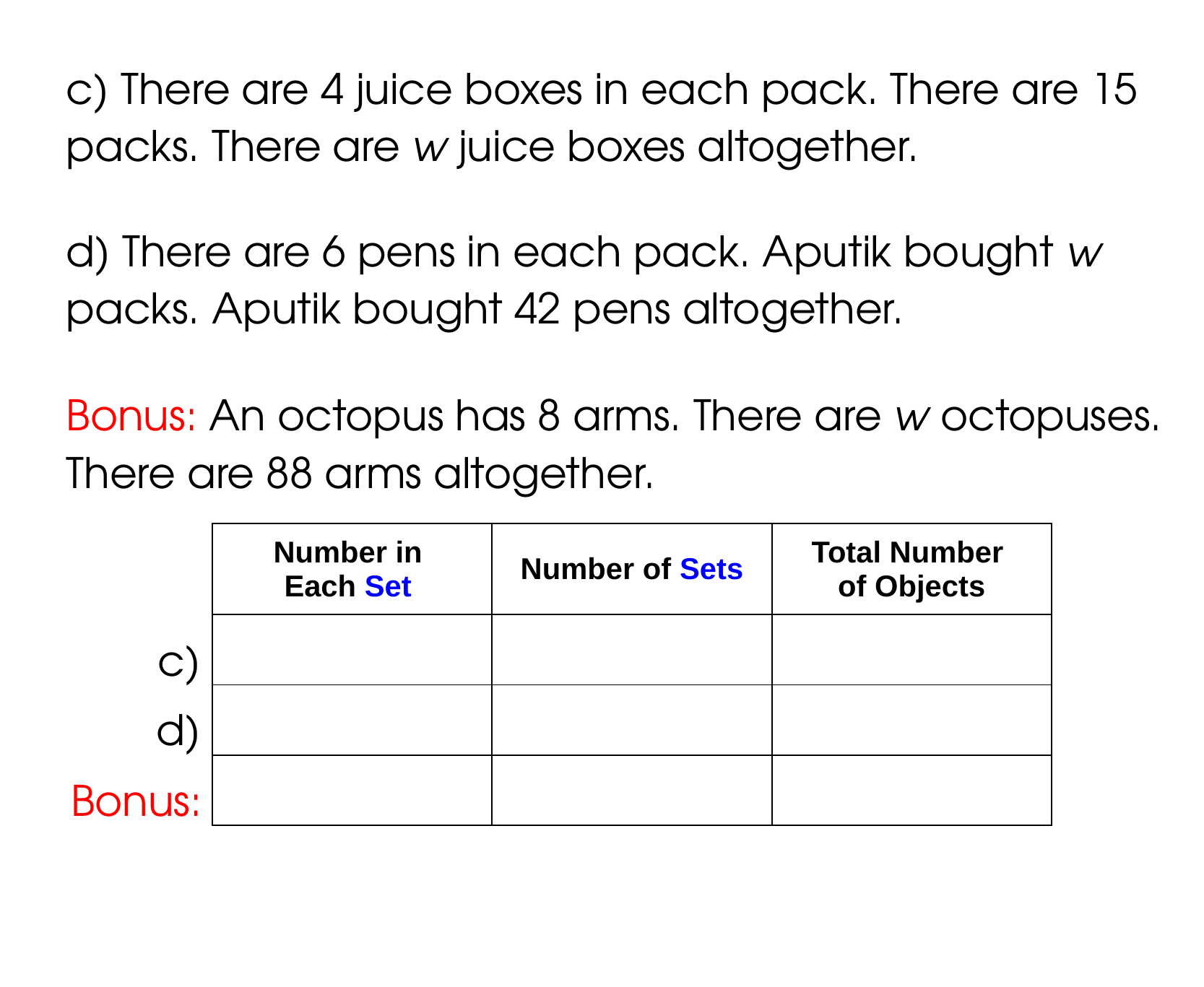

c) There are 4 juice boxes in each pack. There are 15 packs. There are w juice boxes altogether.
d) There are 6 pens in each pack. Aputik bought w packs. Aputik bought 42 pens altogether.
Bonus: An octopus has 8 arms. There are w octopuses. There are 88 arms altogether.
| Number in ​Each Set | Number of Sets | Total Number of Objects |
| --- | --- | --- |
|  |  |  |
|  |  |  |
|  |  |  |
c)
d)
Bonus: